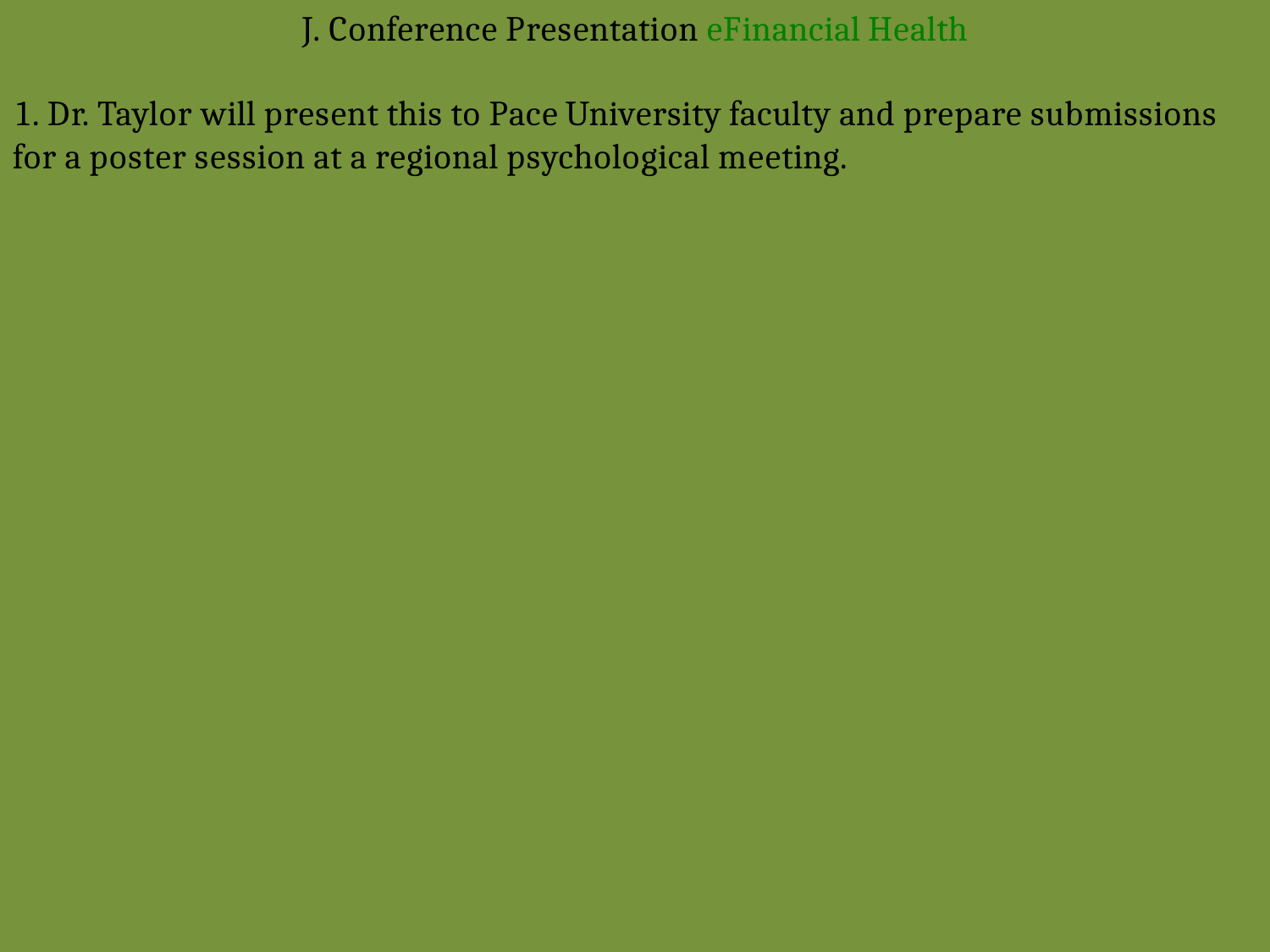

J. Conference Presentation eFinancial Health

1. Dr. Taylor will present this to Pace University faculty and prepare submissions for a poster session at a regional psychological meeting.